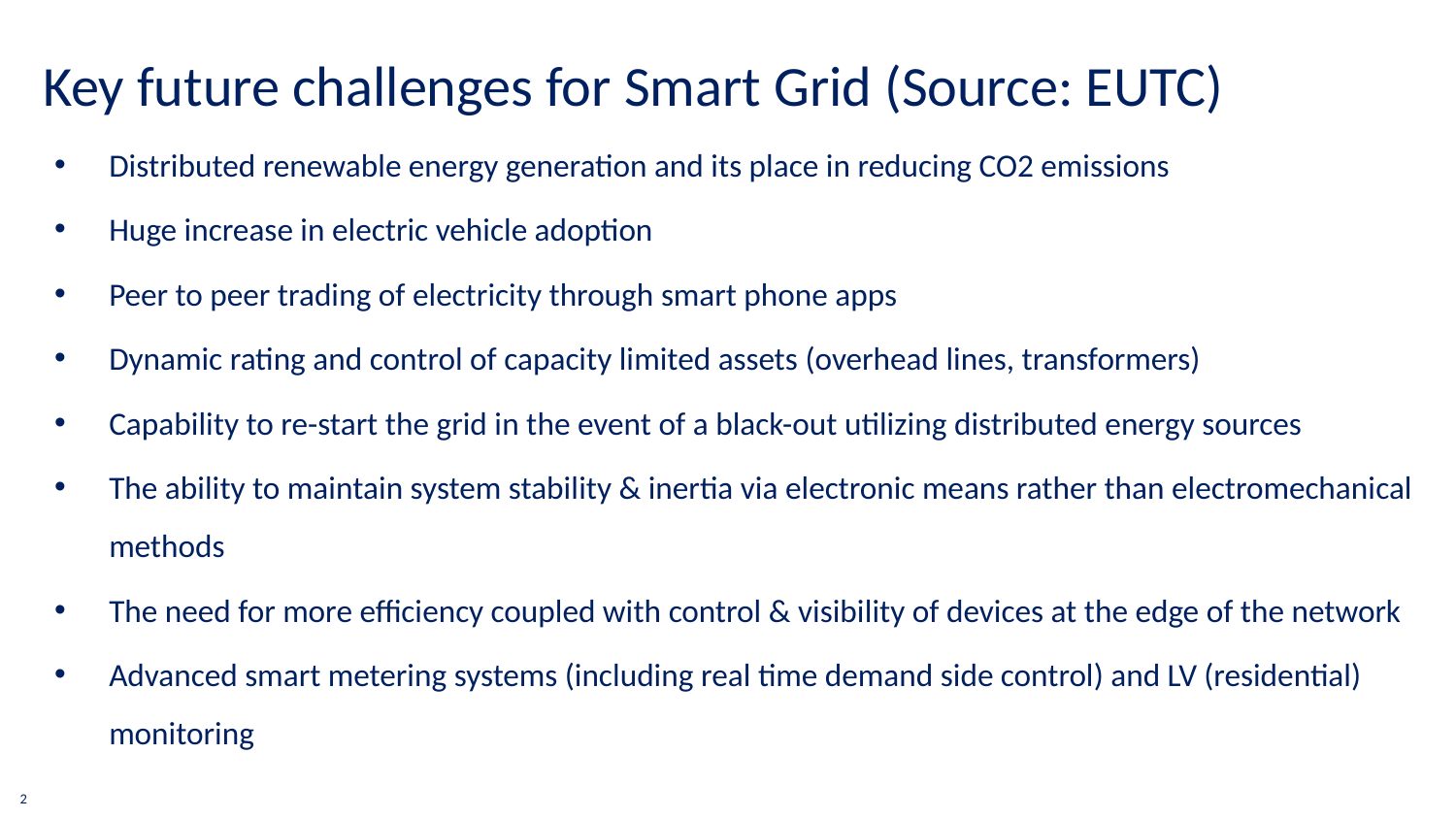

Key future challenges for Smart Grid (Source: EUTC)
Distributed renewable energy generation and its place in reducing CO2 emissions
Huge increase in electric vehicle adoption
Peer to peer trading of electricity through smart phone apps
Dynamic rating and control of capacity limited assets (overhead lines, transformers)
Capability to re-start the grid in the event of a black-out utilizing distributed energy sources
The ability to maintain system stability & inertia via electronic means rather than electromechanical methods
The need for more efficiency coupled with control & visibility of devices at the edge of the network
Advanced smart metering systems (including real time demand side control) and LV (residential) monitoring